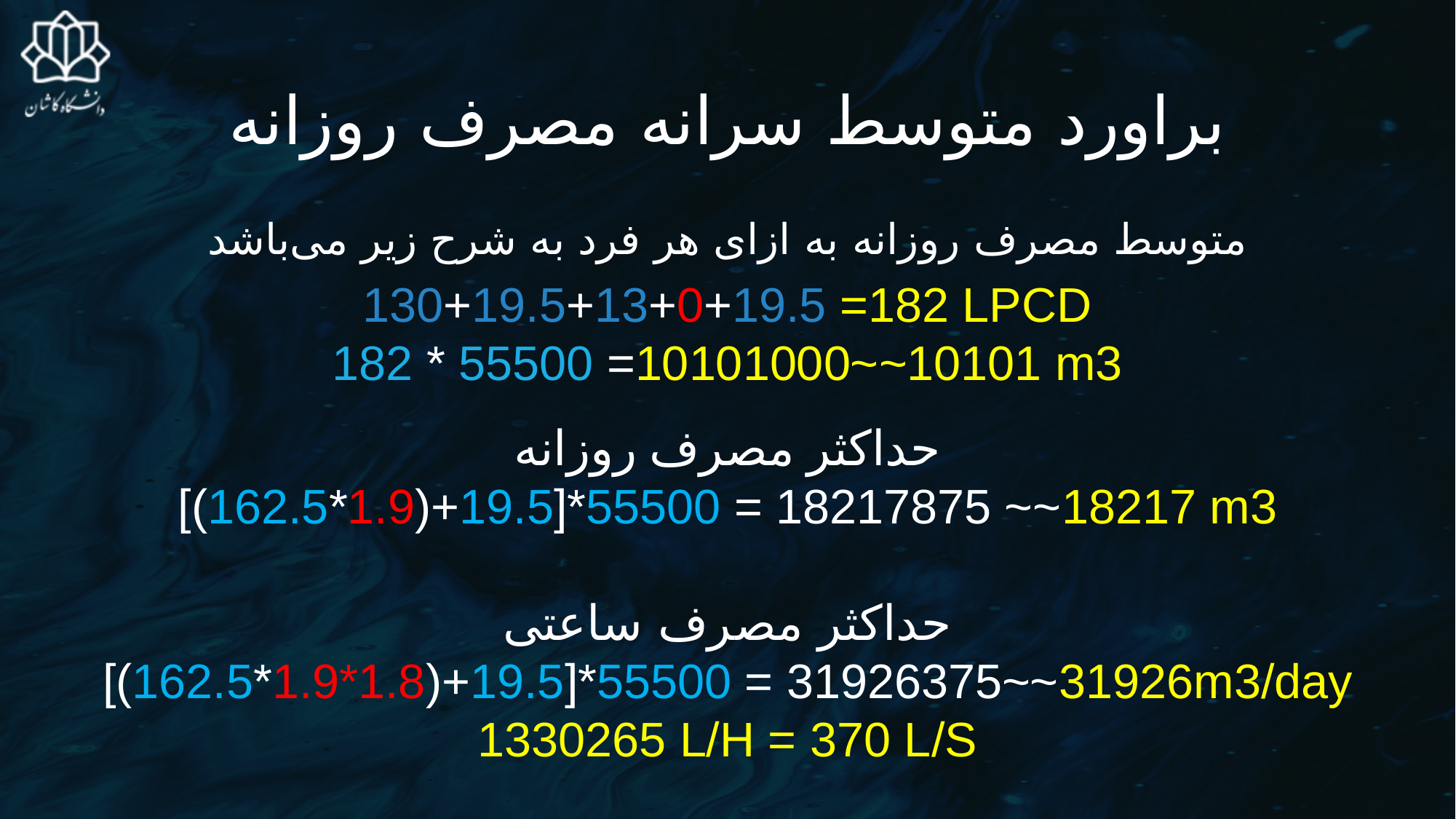

# براورد متوسط سرانه مصرف روزانه
متوسط مصرف روزانه به ازای هر فرد به شرح زیر می‌باشد
130+19.5+13+0+19.5 =182 LPCD
182 * 55500 =10101000~~10101 m3
حداکثر مصرف روزانه
[(162.5*1.9)+19.5]*55500 = 18217875 ~~18217 m3

حداکثر مصرف ساعتی
[(162.5*1.9*1.8)+19.5]*55500 = 31926375~~31926m3/day
1330265 L/H = 370 L/S